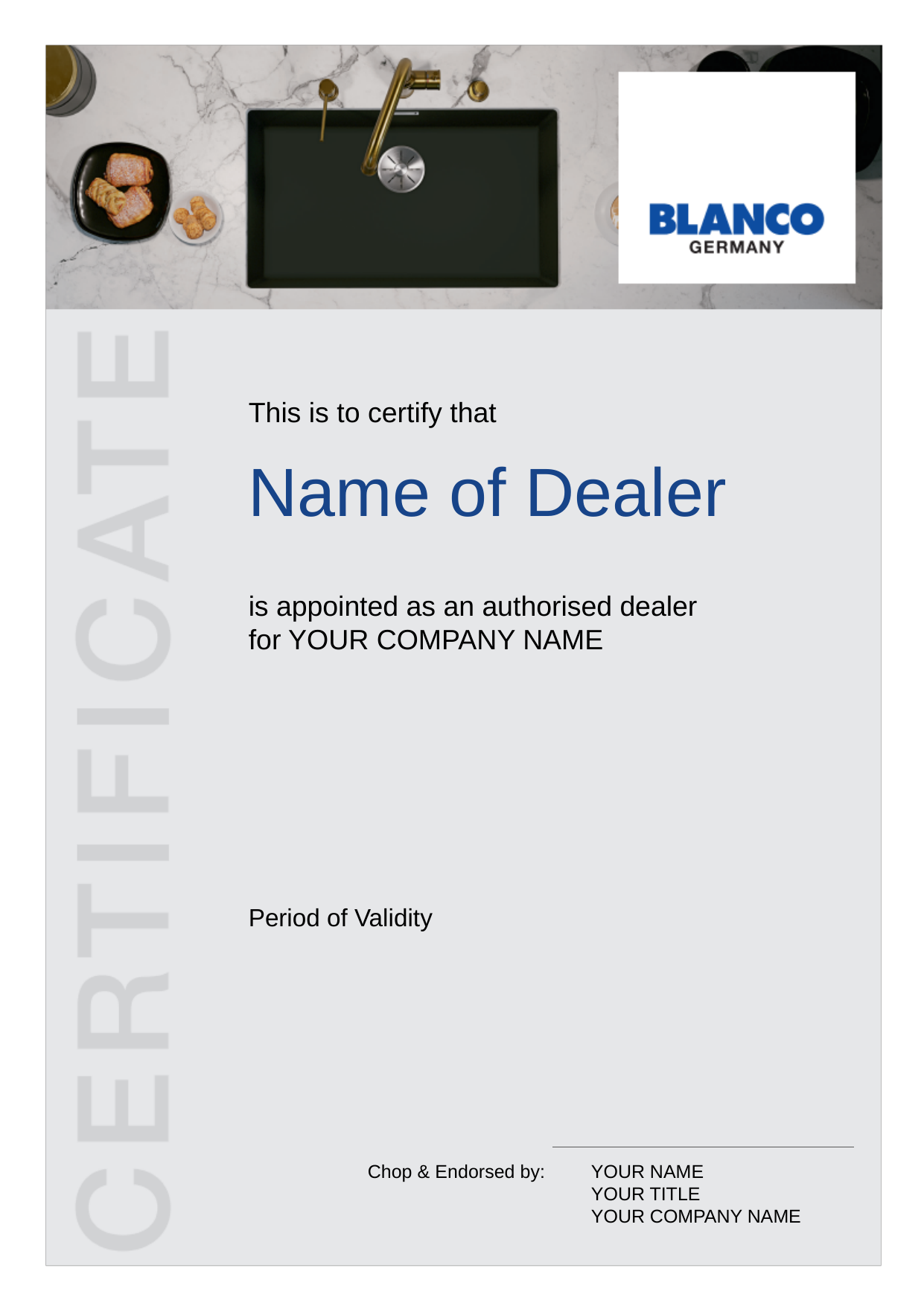

This is to certify that
# Name of Dealer
is appointed as an authorised dealer
for YOUR COMPANY NAME
Period of Validity
Chop & Endorsed by: 	YOUR NAME
		YOUR TITLE
		YOUR COMPANY NAME